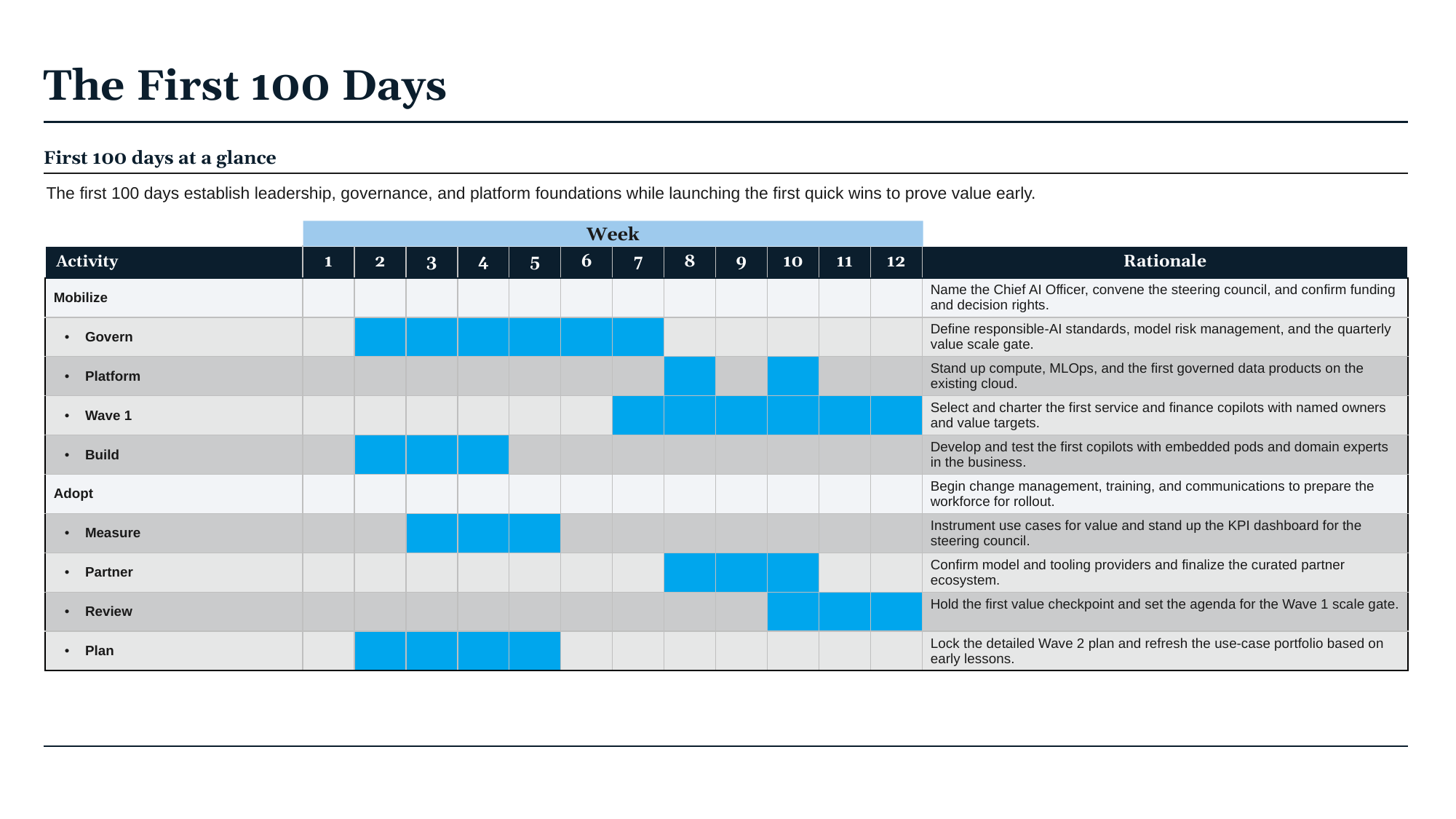

# The First 100 Days
First 100 days at a glance
The first 100 days establish leadership, governance, and platform foundations while launching the first quick wins to prove value early.
Week
| Activity | 1 | 2 | 3 | 4 | 5 | 6 | 7 | 8 | 9 | 10 | 11 | 12 | Rationale |
| --- | --- | --- | --- | --- | --- | --- | --- | --- | --- | --- | --- | --- | --- |
| Mobilize |  |  |  |  |  |  |  |  |  |  |  |  | Name the Chief AI Officer, convene the steering council, and confirm funding and decision rights. |
| Govern |  |  |  |  |  |  |  |  |  |  |  |  | Define responsible-AI standards, model risk management, and the quarterly value scale gate. |
| Platform |  |  |  |  |  |  |  |  |  |  |  |  | Stand up compute, MLOps, and the first governed data products on the existing cloud. |
| Wave 1 |  |  |  |  |  |  |  |  |  |  |  |  | Select and charter the first service and finance copilots with named owners and value targets. |
| Build |  |  |  |  |  |  |  |  |  |  |  |  | Develop and test the first copilots with embedded pods and domain experts in the business. |
| Adopt |  |  |  |  |  |  |  |  |  |  |  |  | Begin change management, training, and communications to prepare the workforce for rollout. |
| Measure |  |  |  |  |  |  |  |  |  |  |  |  | Instrument use cases for value and stand up the KPI dashboard for the steering council. |
| Partner |  |  |  |  |  |  |  |  |  |  |  |  | Confirm model and tooling providers and finalize the curated partner ecosystem. |
| Review |  |  |  |  |  |  |  |  |  |  |  |  | Hold the first value checkpoint and set the agenda for the Wave 1 scale gate. |
| Plan |  |  |  |  |  |  |  |  |  |  |  |  | Lock the detailed Wave 2 plan and refresh the use-case portfolio based on early lessons. |